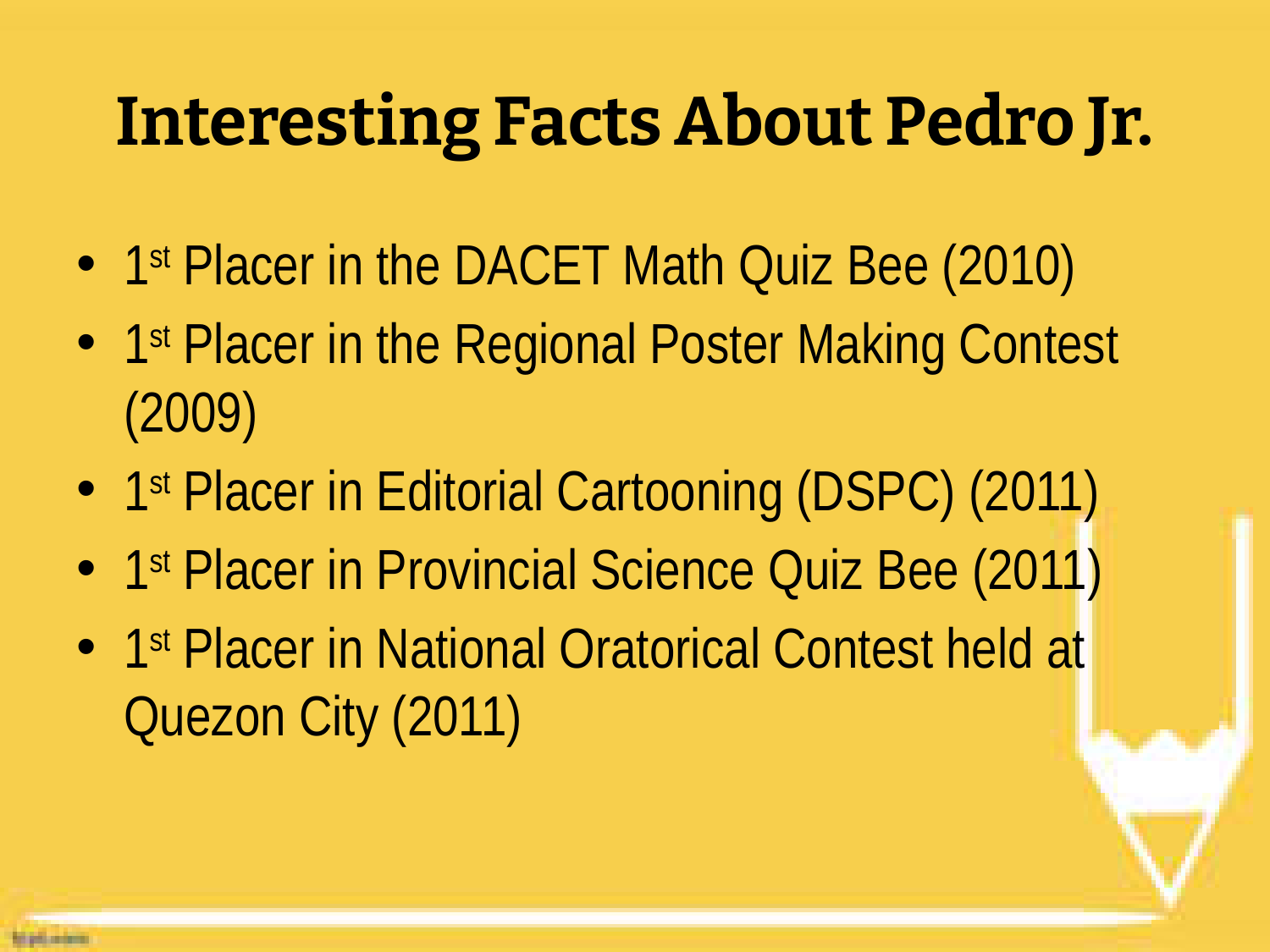

# Interesting Facts About Pedro Jr.
1st Placer in the DACET Math Quiz Bee (2010)
1st Placer in the Regional Poster Making Contest (2009)
1st Placer in Editorial Cartooning (DSPC) (2011)
1st Placer in Provincial Science Quiz Bee (2011)
1st Placer in National Oratorical Contest held at Quezon City (2011)